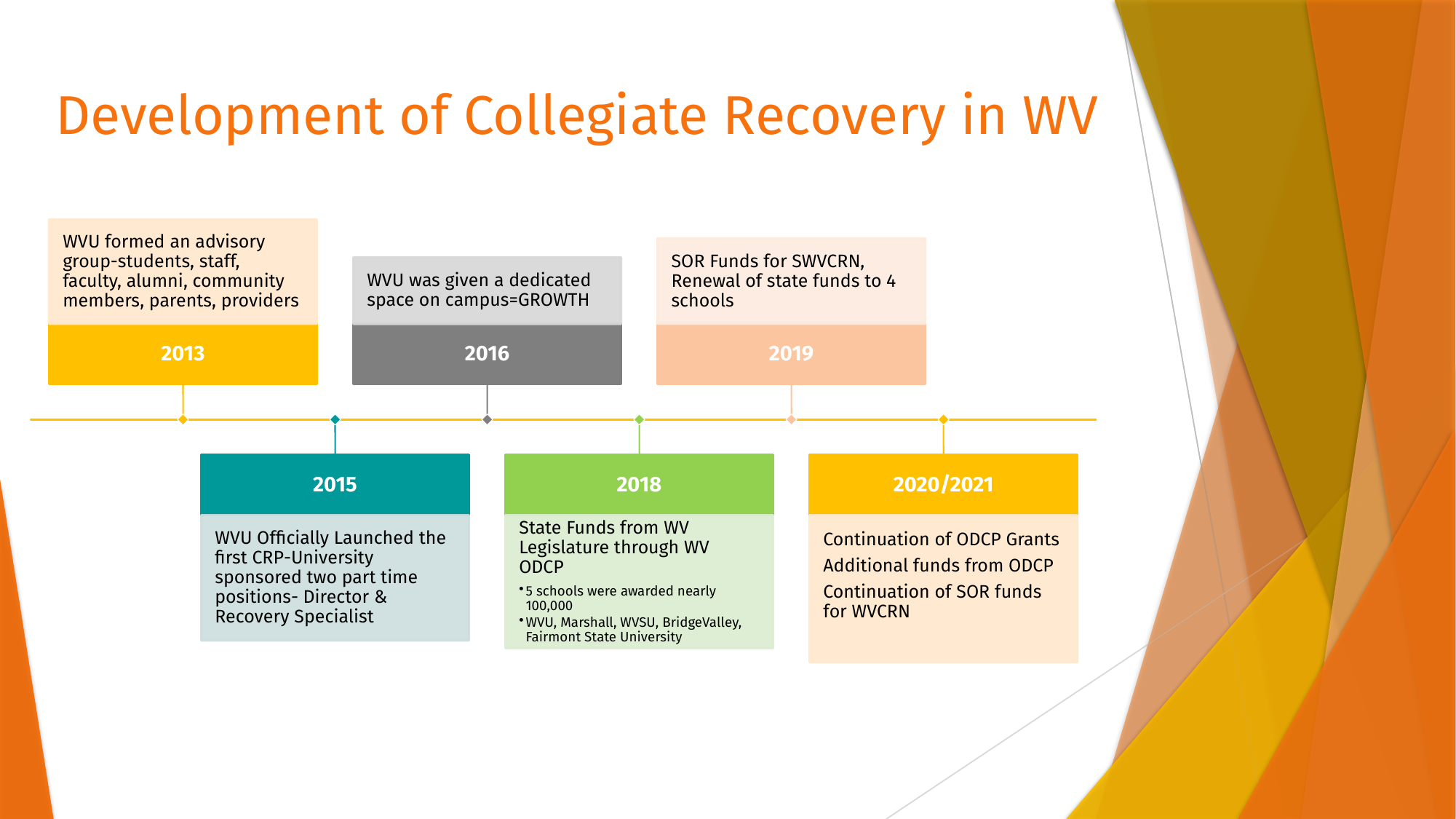

Development of Collegiate Recovery in WV
2013
WVU formed an advisory group-students, staff, faculty, alumni, community members, parents, providers
2015
WVU Officially Launched the first CRP-University sponsored two part time positions- Director & Recovery Specialist
2016
WVU was given a dedicated space on campus=GROWTH
2018
State Funds from WV Legislature through WV ODCP
5 schools were awarded nearly 100,000
WVU, Marshall, WVSU, BridgeValley, Fairmont State University
2019
SOR Funds for SWVCRN, Renewal of state funds to 4 schools
2020/2021
Continuation of ODCP Grants
Additional funds from ODCP
Continuation of SOR funds for WVCRN